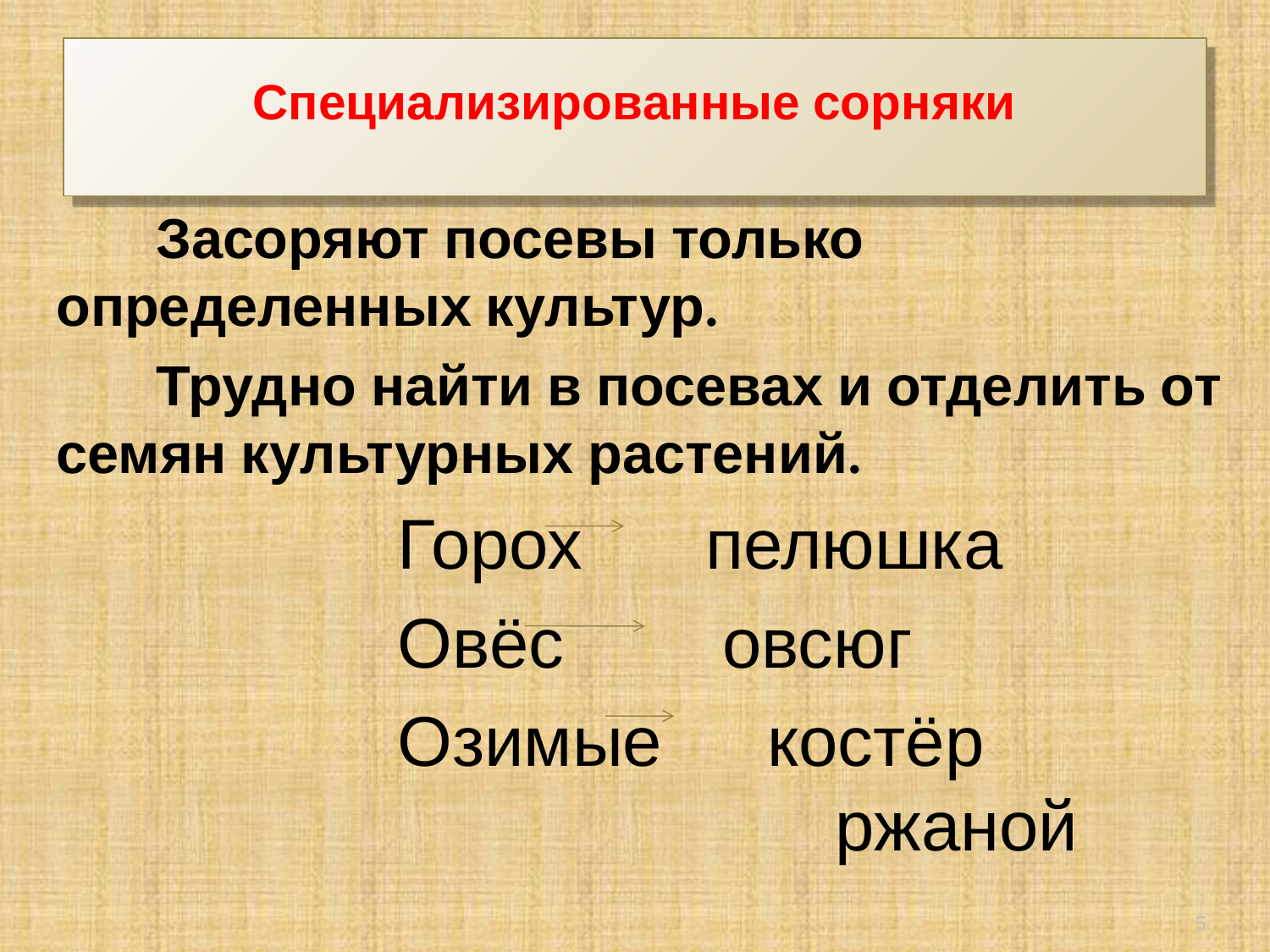

Специализированные сорняки
Засоряют посевы только определенных культур.
Трудно найти в посевах и отделить от семян культурных растений.
                   Горох       пелюшка
                   Овёс         овсюг
                   Озимые      костёр ржаной

5